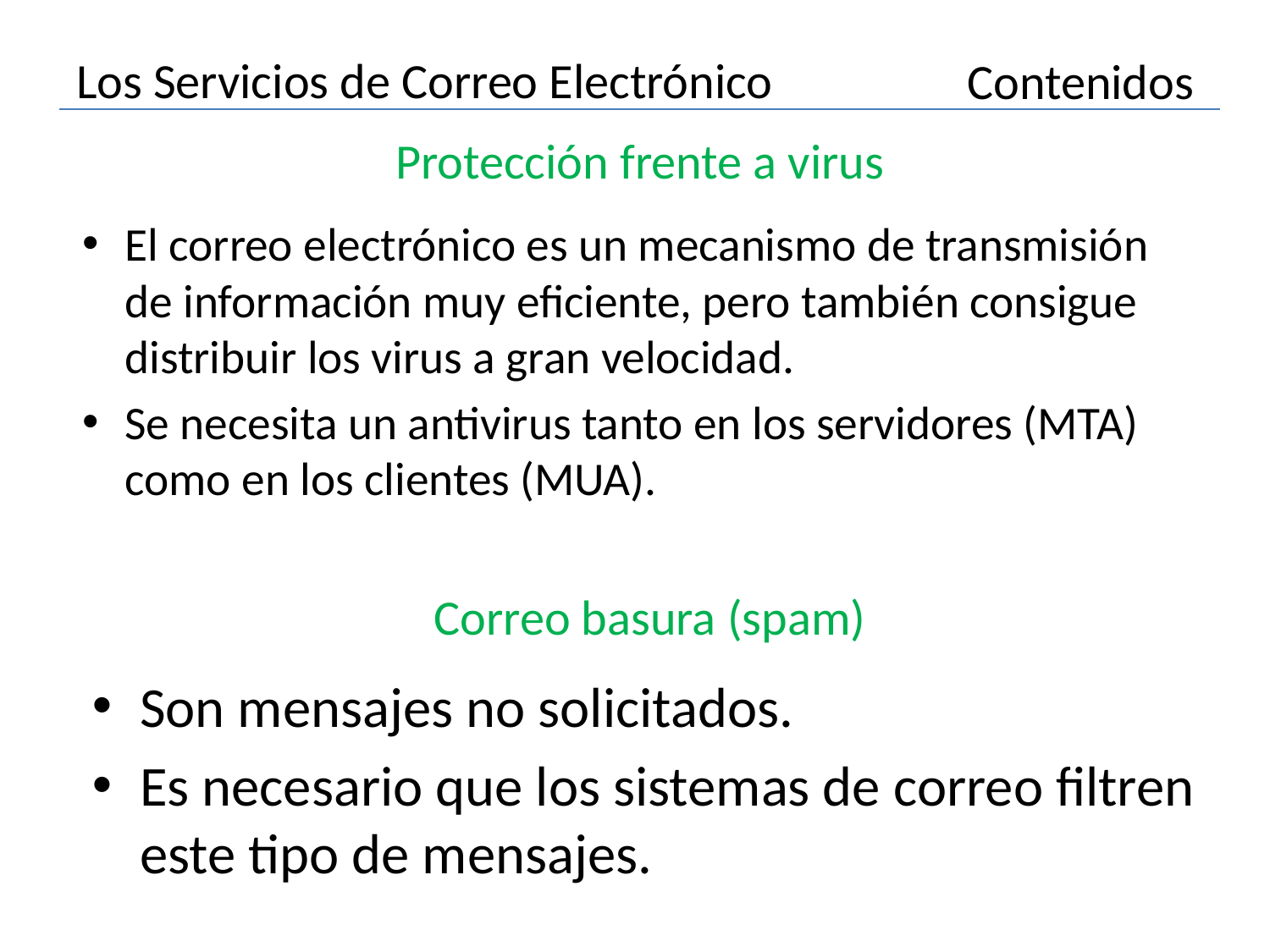

# Los Servicios de Correo Electrónico
Contenidos
Protección frente a virus
El correo electrónico es un mecanismo de transmisión de información muy eficiente, pero también consigue distribuir los virus a gran velocidad.
Se necesita un antivirus tanto en los servidores (MTA) como en los clientes (MUA).
Correo basura (spam)
Son mensajes no solicitados.
Es necesario que los sistemas de correo filtren este tipo de mensajes.